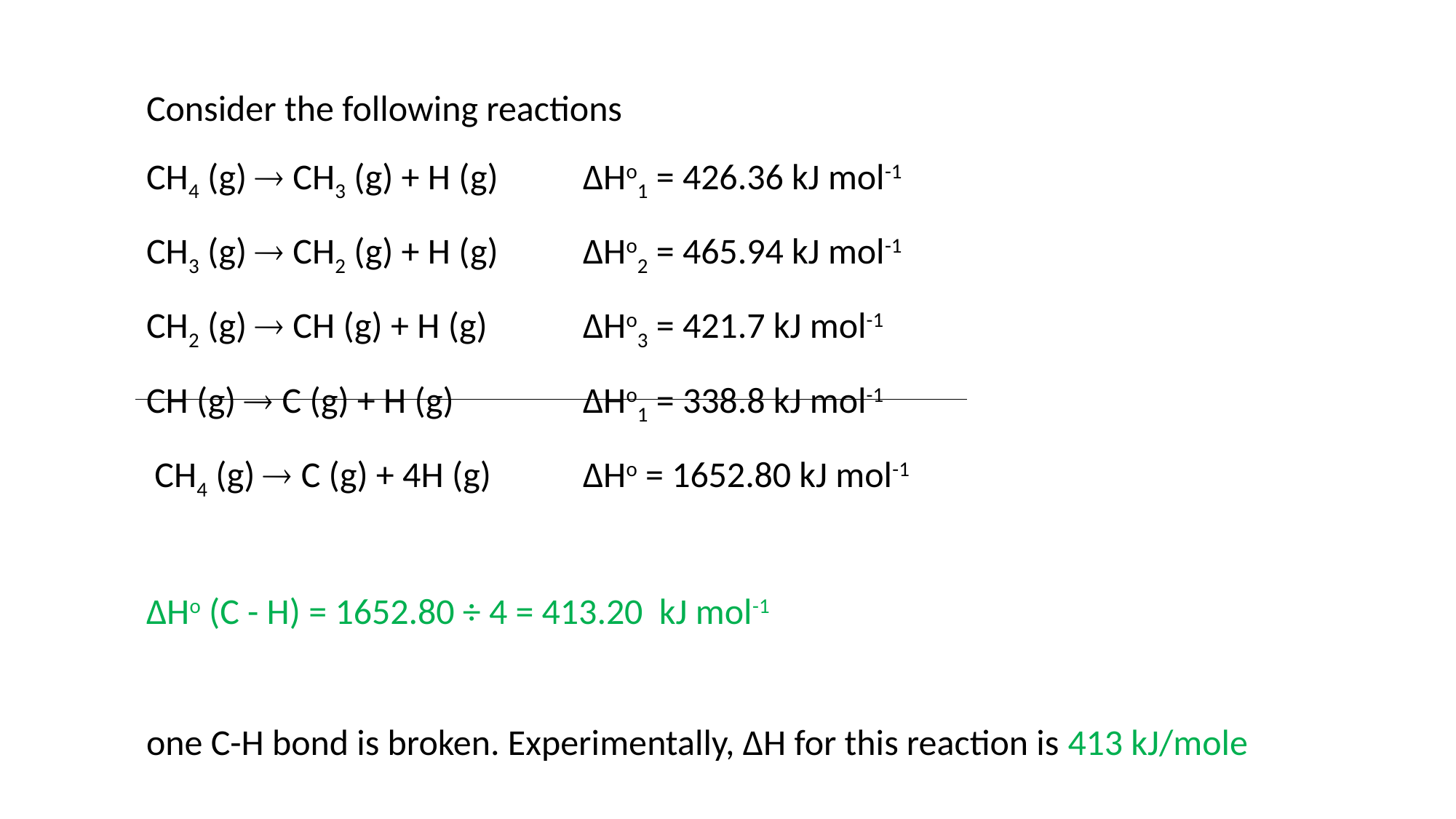

Consider the following reactions
CH4 (g) → CH3 (g) + H (g)	ΔHo1 = 426.36 kJ mol-1
CH3 (g) → CH2 (g) + H (g) 	ΔHo2 = 465.94 kJ mol-1
CH2 (g) → CH (g) + H (g) 	ΔHo3 = 421.7 kJ mol-1
CH (g) → C (g) + H (g) 		ΔHo1 = 338.8 kJ mol-1
 CH4 (g) → C (g) + 4H (g) 	ΔHo = 1652.80 kJ mol-1

ΔHo (C - H) = 1652.80 ÷ 4 = 413.20  kJ mol-1

one C-H bond is broken. Experimentally, ΔH for this reaction is 413 kJ/mole